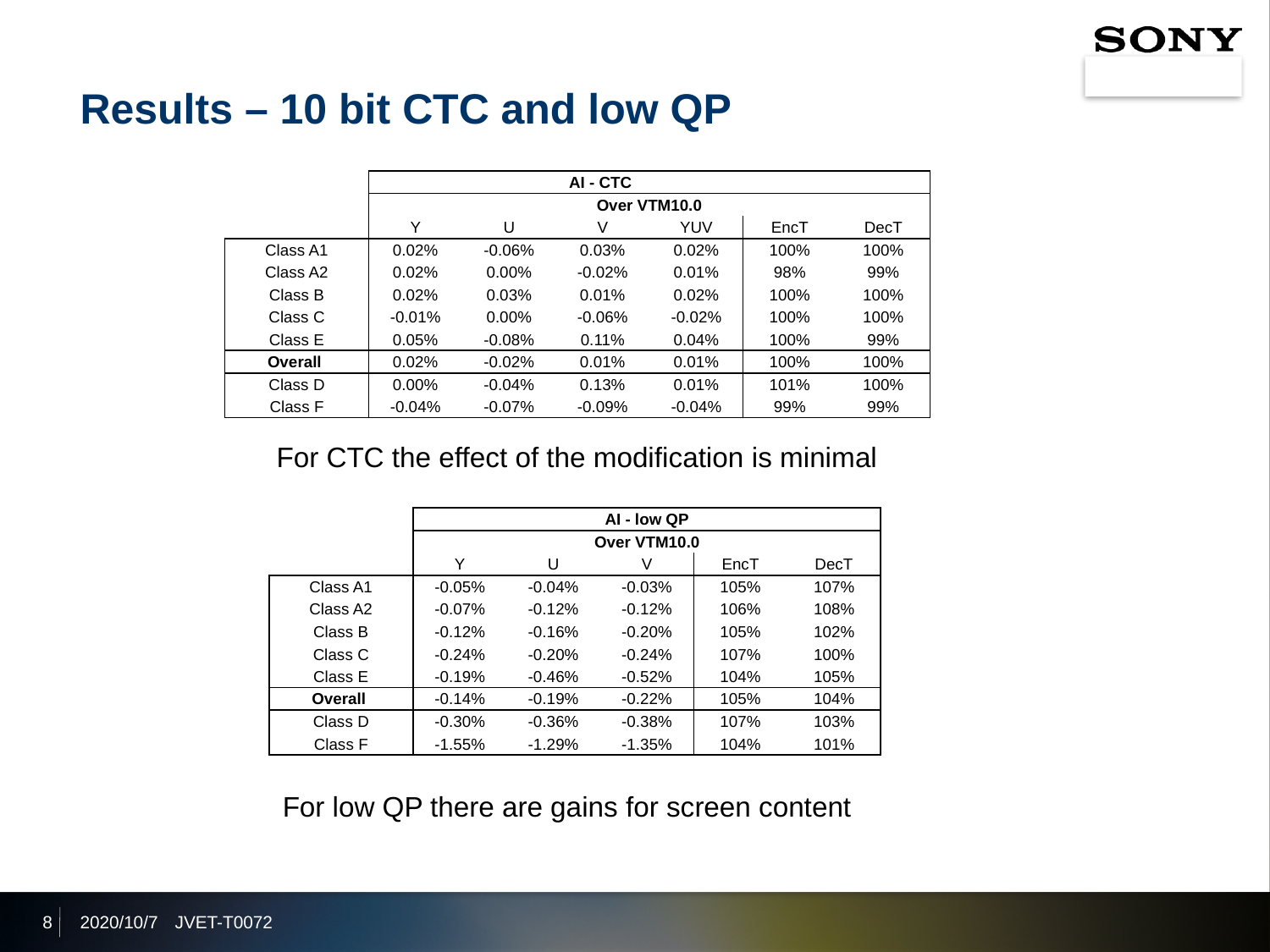

# Results – 10 bit CTC and low QP
|  |  |  | AI - CTC |  |  |  |
| --- | --- | --- | --- | --- | --- | --- |
|  | Over VTM10.0 |  |  |  |  |  |
|  | Y | U | V | YUV | EncT | DecT |
| Class A1 | 0.02% | -0.06% | 0.03% | 0.02% | 100% | 100% |
| Class A2 | 0.02% | 0.00% | -0.02% | 0.01% | 98% | 99% |
| Class B | 0.02% | 0.03% | 0.01% | 0.02% | 100% | 100% |
| Class C | -0.01% | 0.00% | -0.06% | -0.02% | 100% | 100% |
| Class E | 0.05% | -0.08% | 0.11% | 0.04% | 100% | 99% |
| Overall | 0.02% | -0.02% | 0.01% | 0.01% | 100% | 100% |
| Class D | 0.00% | -0.04% | 0.13% | 0.01% | 101% | 100% |
| Class F | -0.04% | -0.07% | -0.09% | -0.04% | 99% | 99% |
For CTC the effect of the modification is minimal
|  |  |  | AI - low QP |  |  |
| --- | --- | --- | --- | --- | --- |
|  | Over VTM10.0 |  |  |  |  |
|  | Y | U | V | EncT | DecT |
| Class A1 | -0.05% | -0.04% | -0.03% | 105% | 107% |
| Class A2 | -0.07% | -0.12% | -0.12% | 106% | 108% |
| Class B | -0.12% | -0.16% | -0.20% | 105% | 102% |
| Class C | -0.24% | -0.20% | -0.24% | 107% | 100% |
| Class E | -0.19% | -0.46% | -0.52% | 104% | 105% |
| Overall | -0.14% | -0.19% | -0.22% | 105% | 104% |
| Class D | -0.30% | -0.36% | -0.38% | 107% | 103% |
| Class F | -1.55% | -1.29% | -1.35% | 104% | 101% |
For low QP there are gains for screen content
8
2020/10/7
JVET-T0072